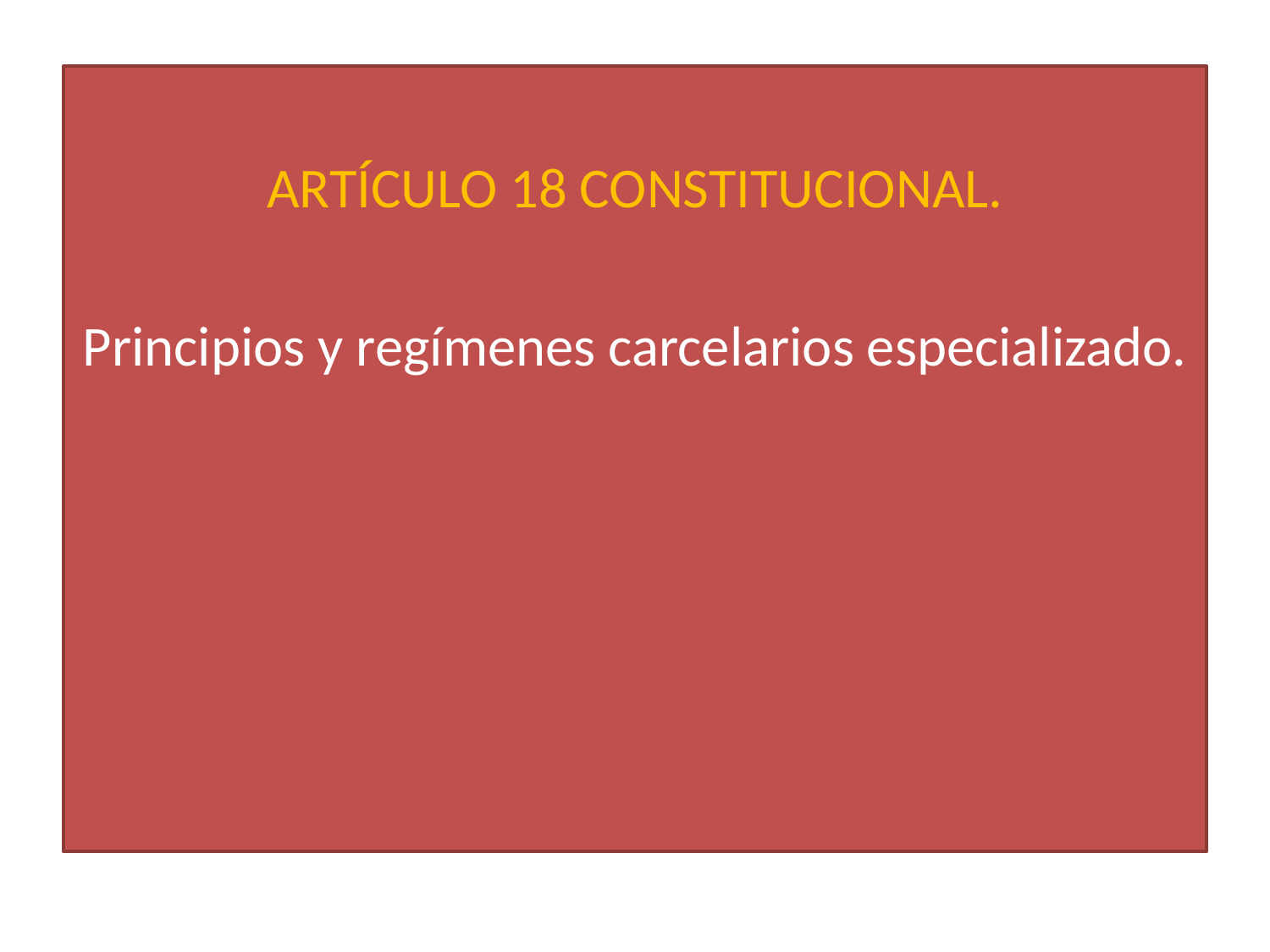

ARTÍCULO 18 CONSTITUCIONAL.

Principios y regímenes carcelarios especializado.